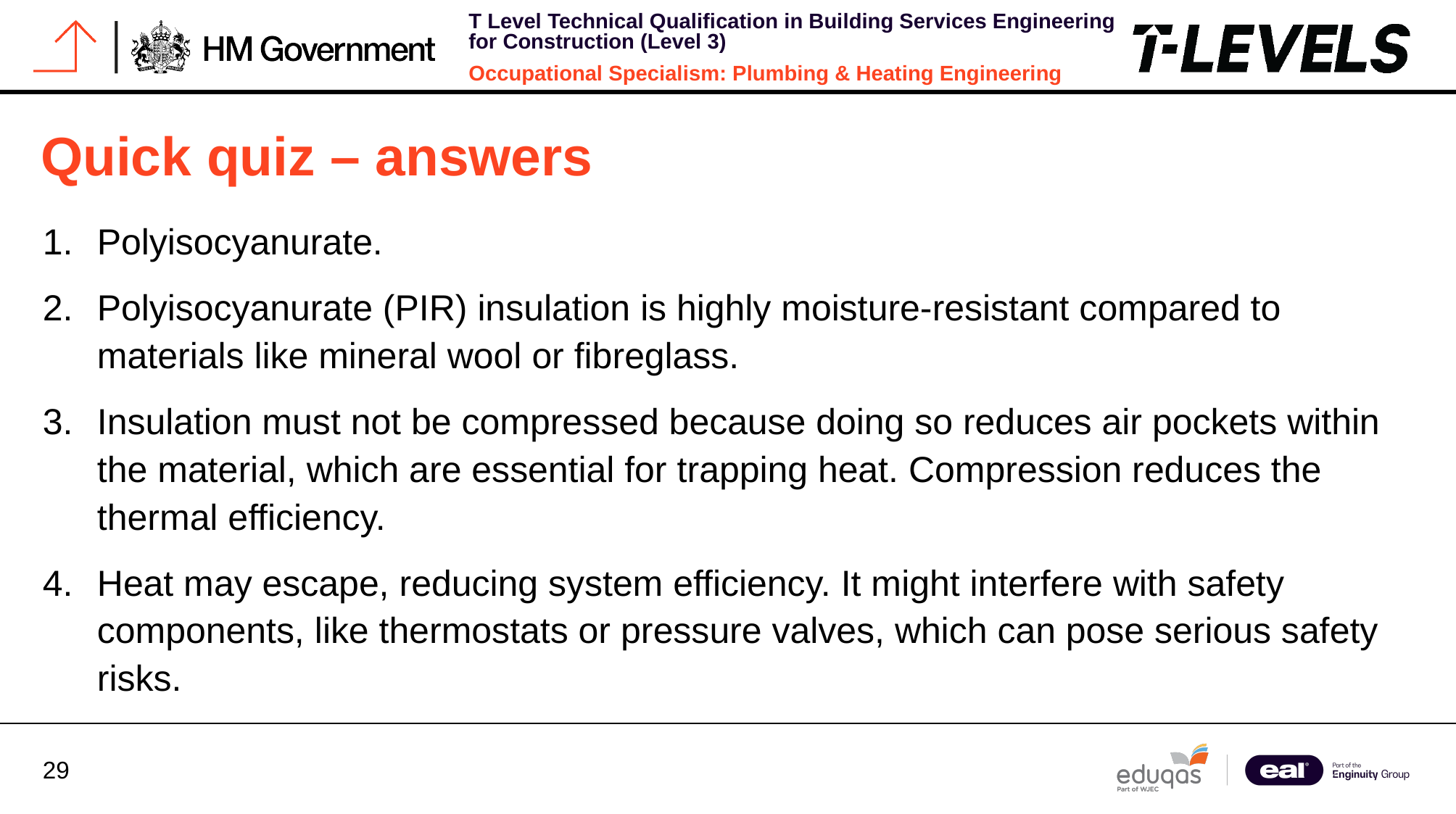

# Quick quiz – answers
Polyisocyanurate.
Polyisocyanurate (PIR) insulation is highly moisture-resistant compared to materials like mineral wool or fibreglass.
Insulation must not be compressed because doing so reduces air pockets within the material, which are essential for trapping heat. Compression reduces the thermal efficiency.
Heat may escape, reducing system efficiency. It might interfere with safety components, like thermostats or pressure valves, which can pose serious safety risks.